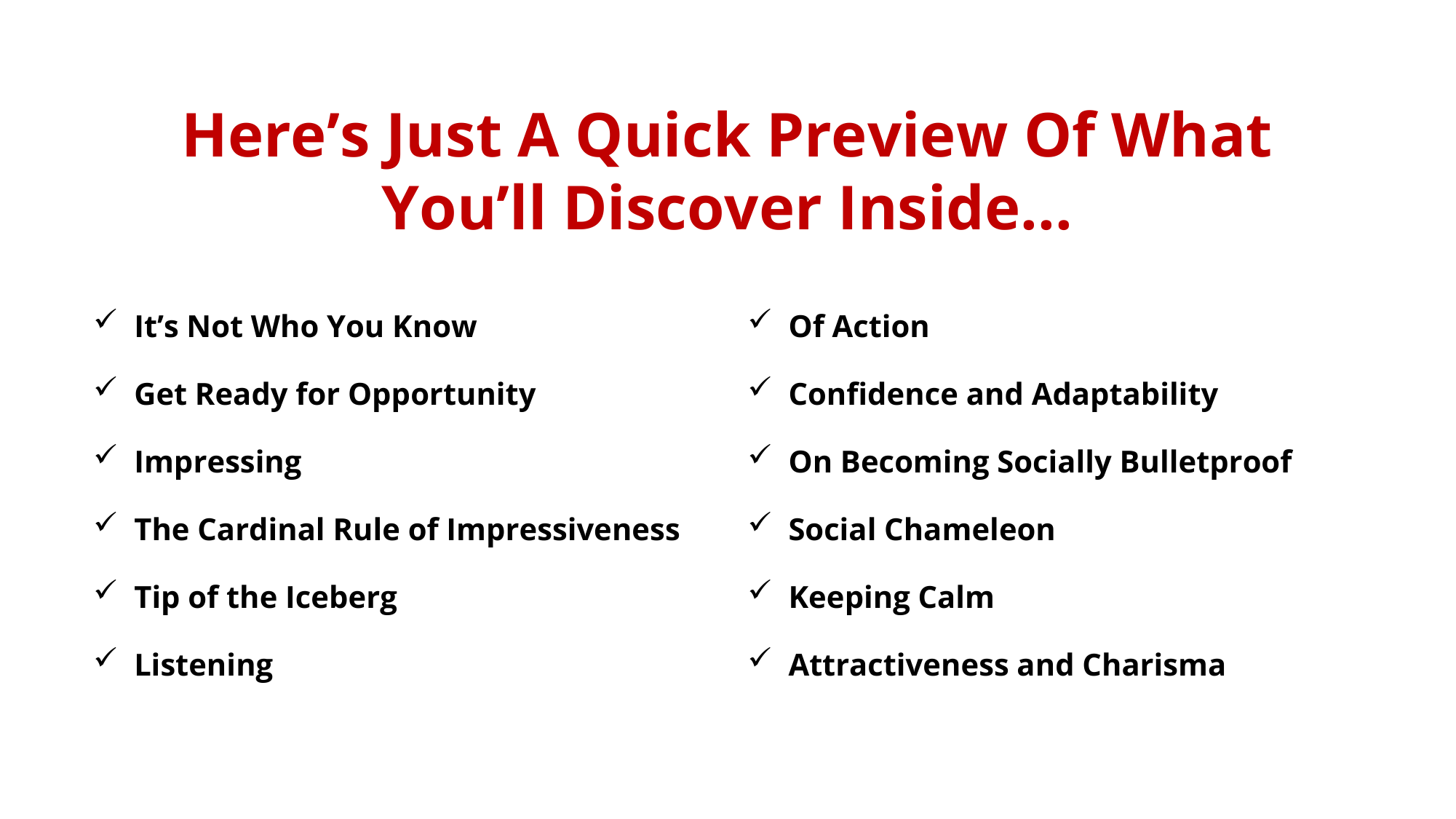

Here’s Just A Quick Preview Of What You’ll Discover Inside...
It’s Not Who You Know
Of Action
Get Ready for Opportunity
Confidence and Adaptability
Impressing
On Becoming Socially Bulletproof
The Cardinal Rule of Impressiveness
Social Chameleon
Tip of the Iceberg
Keeping Calm
Listening
Attractiveness and Charisma